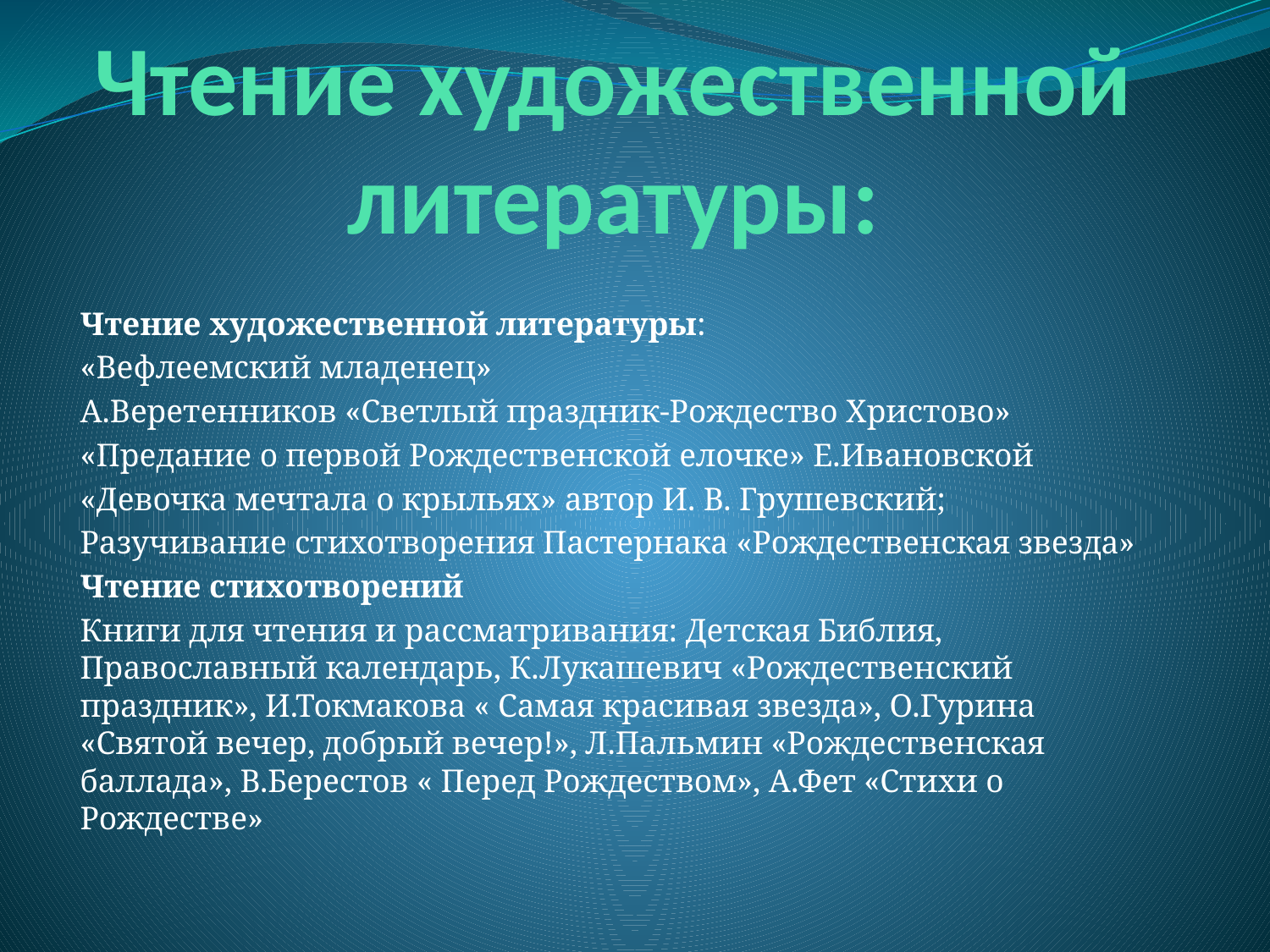

# Чтение художественной литературы:
Чтение художественной литературы:
«Вефлеемский младенец»
А.Веретенников «Светлый праздник-Рождество Христово»
«Предание о первой Рождественской елочке» Е.Ивановской
«Девочка мечтала о крыльях» автор И. В. Грушевский;
Разучивание стихотворения Пастернака «Рождественская звезда»
Чтение стихотворений
Книги для чтения и рассматривания: Детская Библия, Православный календарь, К.Лукашевич «Рождественский праздник», И.Токмакова « Самая красивая звезда», О.Гурина «Святой вечер, добрый вечер!», Л.Пальмин «Рождественская баллада», В.Берестов « Перед Рождеством», А.Фет «Стихи о Рождестве»